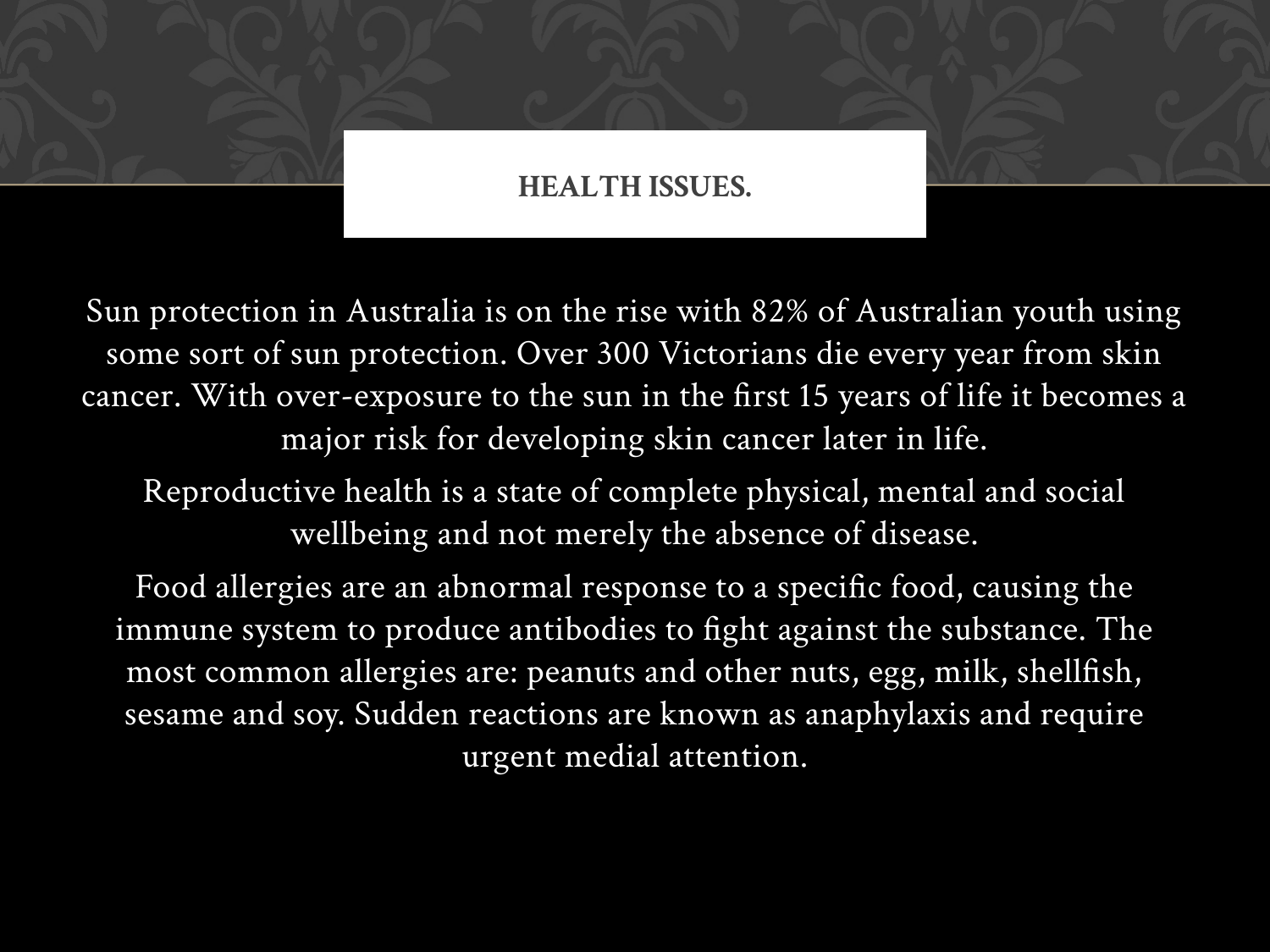

# Health Issues.
Sun protection in Australia is on the rise with 82% of Australian youth using some sort of sun protection. Over 300 Victorians die every year from skin cancer. With over-exposure to the sun in the first 15 years of life it becomes a major risk for developing skin cancer later in life.
Reproductive health is a state of complete physical, mental and social wellbeing and not merely the absence of disease.
Food allergies are an abnormal response to a specific food, causing the immune system to produce antibodies to fight against the substance. The most common allergies are: peanuts and other nuts, egg, milk, shellfish, sesame and soy. Sudden reactions are known as anaphylaxis and require urgent medial attention.